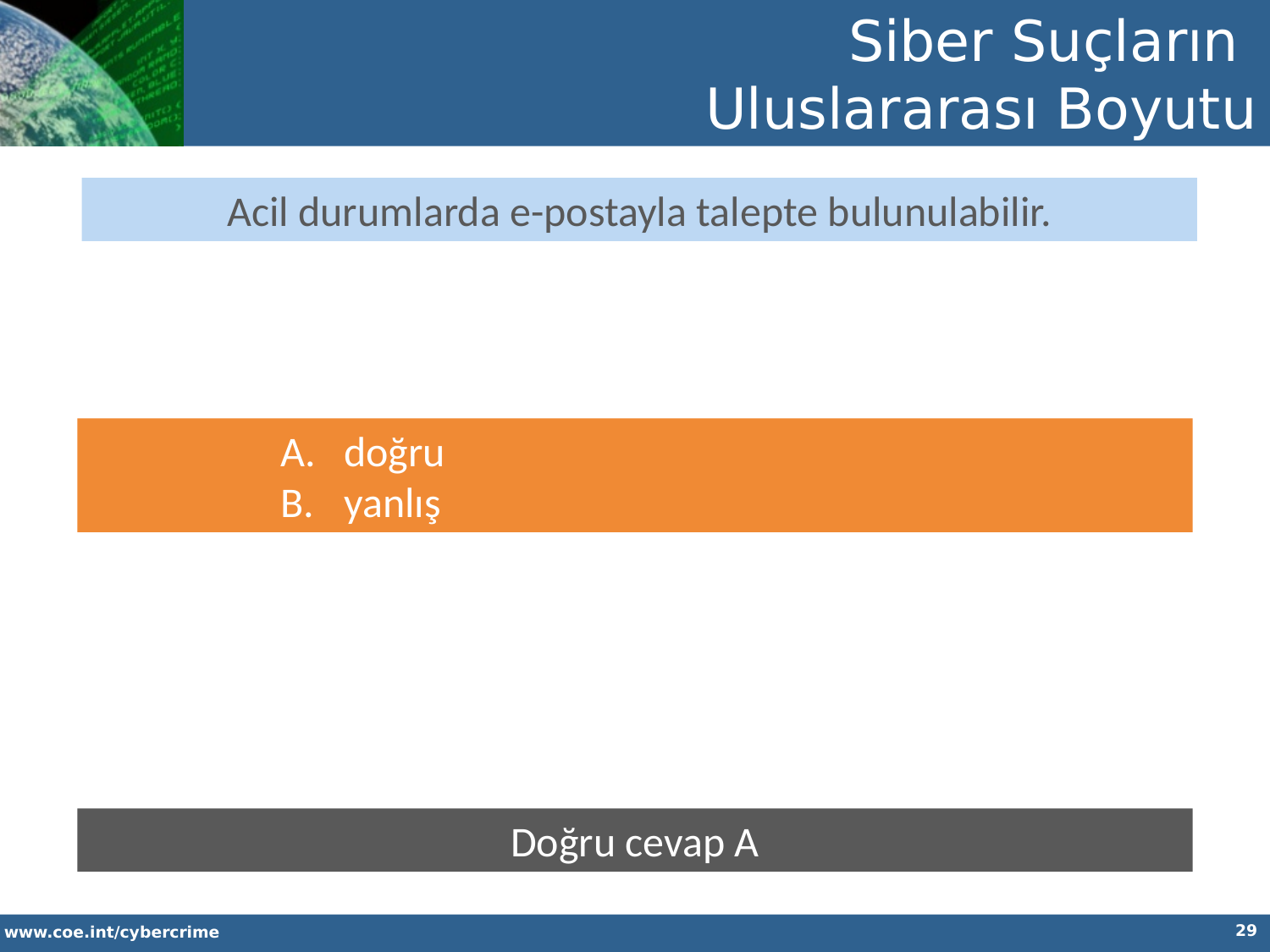

Siber Suçların
Uluslararası Boyutu
Acil durumlarda e-postayla talepte bulunulabilir.
doğru
yanlış
Doğru cevap A
29